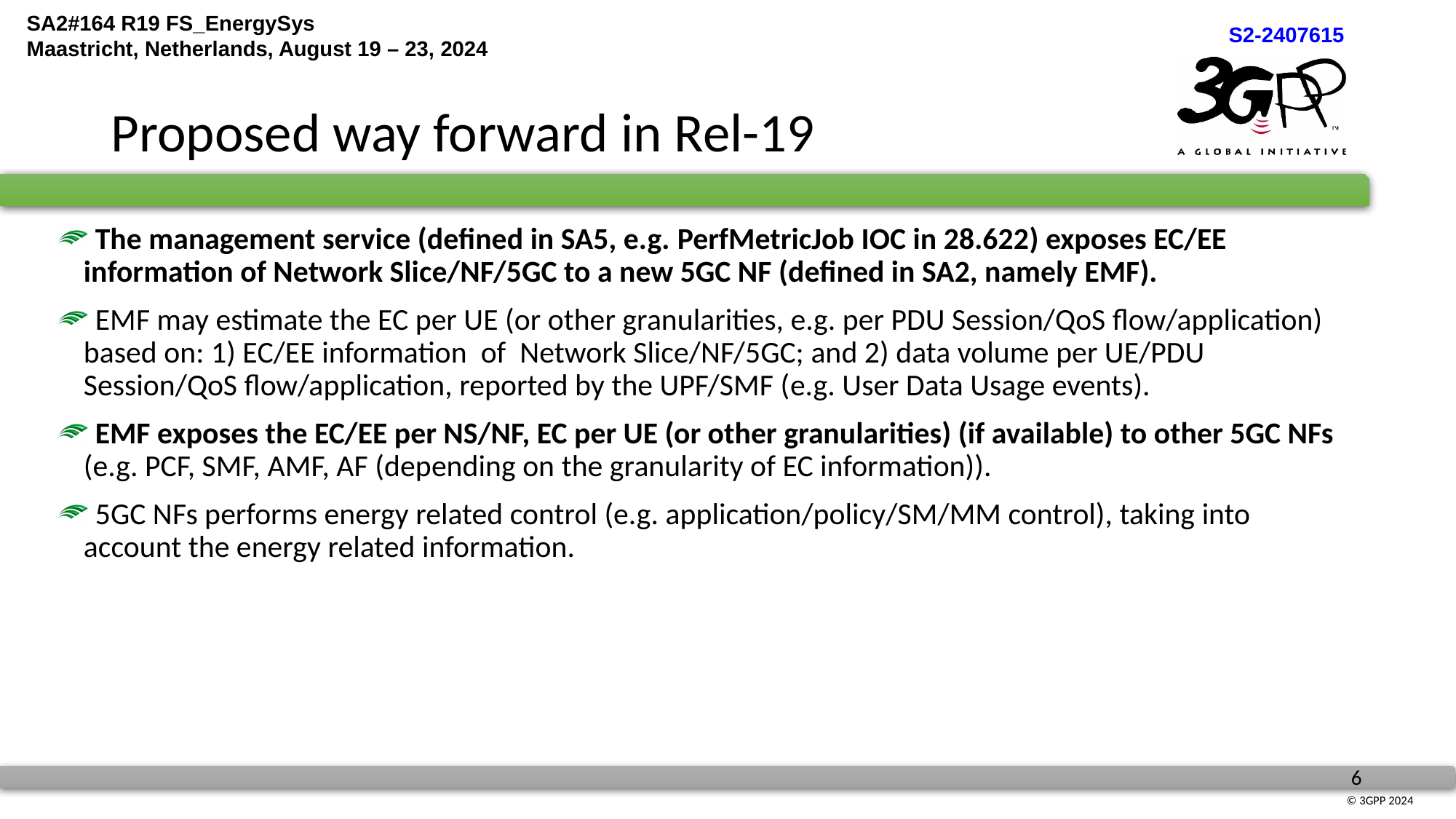

Proposed way forward in Rel-19
 The management service (defined in SA5, e.g. PerfMetricJob IOC in 28.622) exposes EC/EE information of Network Slice/NF/5GC to a new 5GC NF (defined in SA2, namely EMF).
 EMF may estimate the EC per UE (or other granularities, e.g. per PDU Session/QoS flow/application) based on: 1) EC/EE information  of  Network Slice/NF/5GC; and 2) data volume per UE/PDU Session/QoS flow/application, reported by the UPF/SMF (e.g. User Data Usage events).
 EMF exposes the EC/EE per NS/NF, EC per UE (or other granularities) (if available) to other 5GC NFs (e.g. PCF, SMF, AMF, AF (depending on the granularity of EC information)).
 5GC NFs performs energy related control (e.g. application/policy/SM/MM control), taking into account the energy related information.